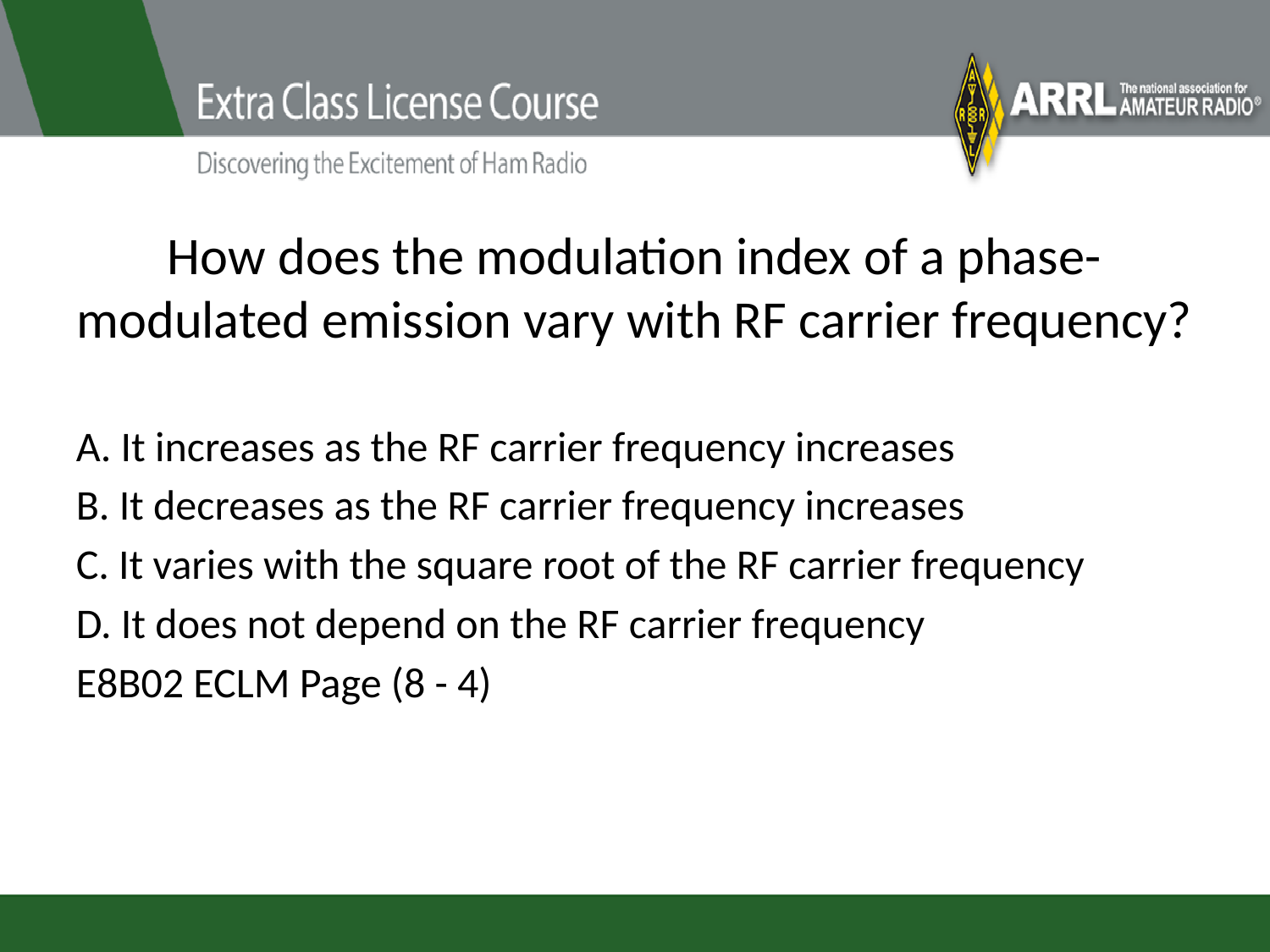

# How does the modulation index of a phase-modulated emission vary with RF carrier frequency?
A. It increases as the RF carrier frequency increases
B. It decreases as the RF carrier frequency increases
C. It varies with the square root of the RF carrier frequency
D. It does not depend on the RF carrier frequency
E8B02 ECLM Page (8 - 4)